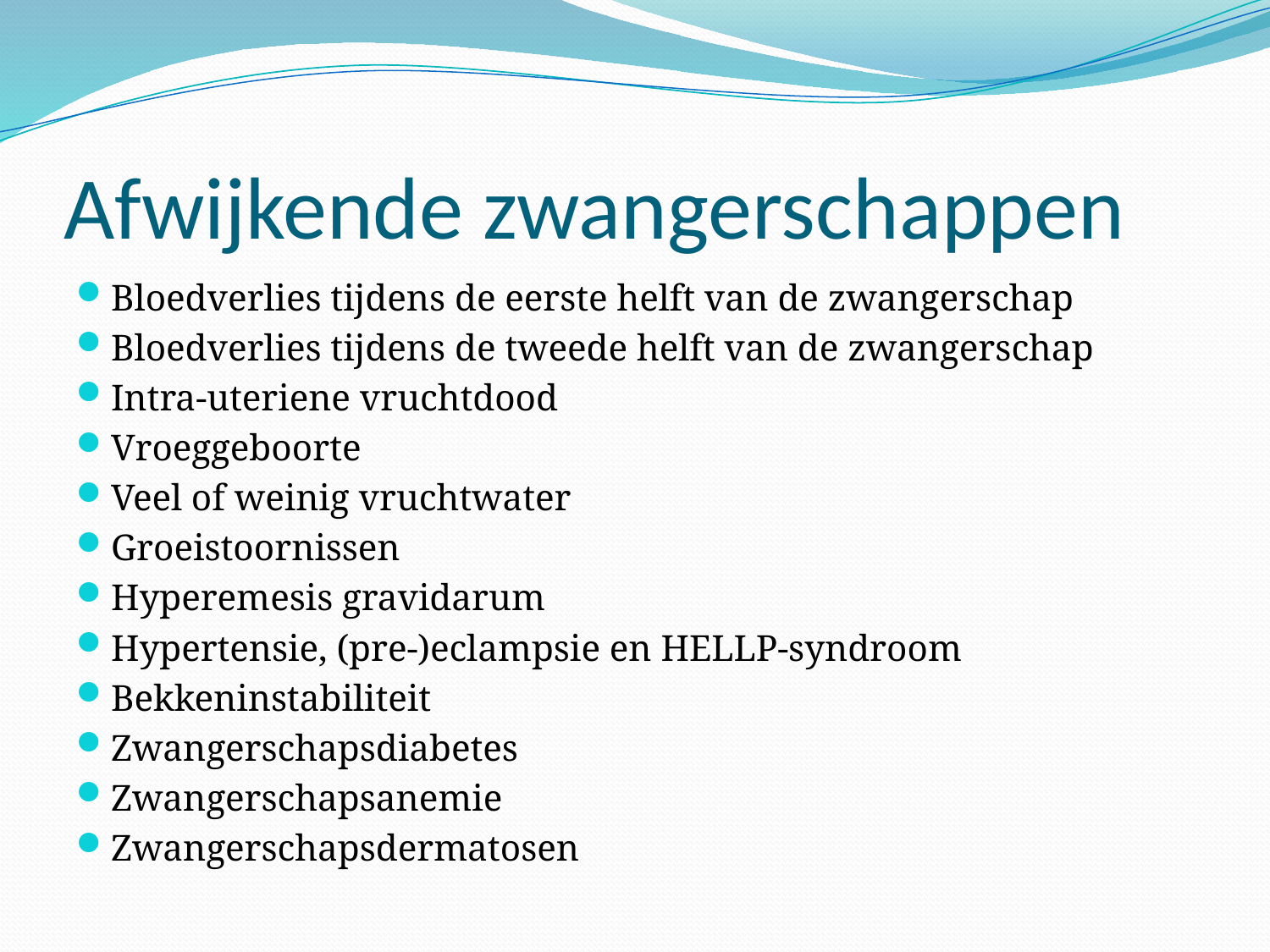

# Afwijkende zwangerschappen
Bloedverlies tijdens de eerste helft van de zwangerschap
Bloedverlies tijdens de tweede helft van de zwangerschap
Intra-uteriene vruchtdood
Vroeggeboorte
Veel of weinig vruchtwater
Groeistoornissen
Hyperemesis gravidarum
Hypertensie, (pre-)eclampsie en HELLP-syndroom
Bekkeninstabiliteit
Zwangerschapsdiabetes
Zwangerschapsanemie
Zwangerschapsdermatosen